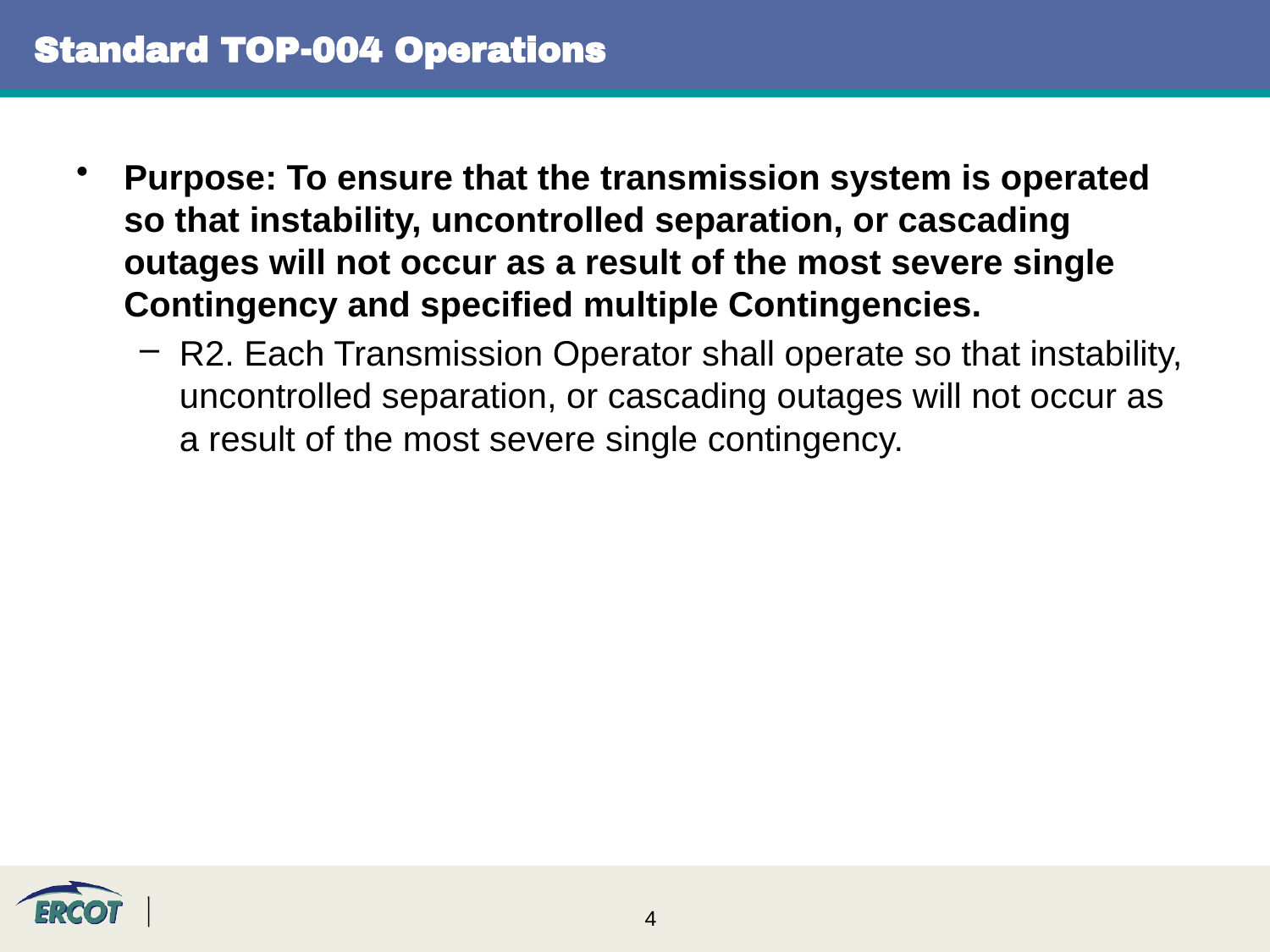

# Standard TOP-004 Operations
Purpose: To ensure that the transmission system is operated so that instability, uncontrolled separation, or cascading outages will not occur as a result of the most severe single Contingency and specified multiple Contingencies.
R2. Each Transmission Operator shall operate so that instability, uncontrolled separation, or cascading outages will not occur as a result of the most severe single contingency.